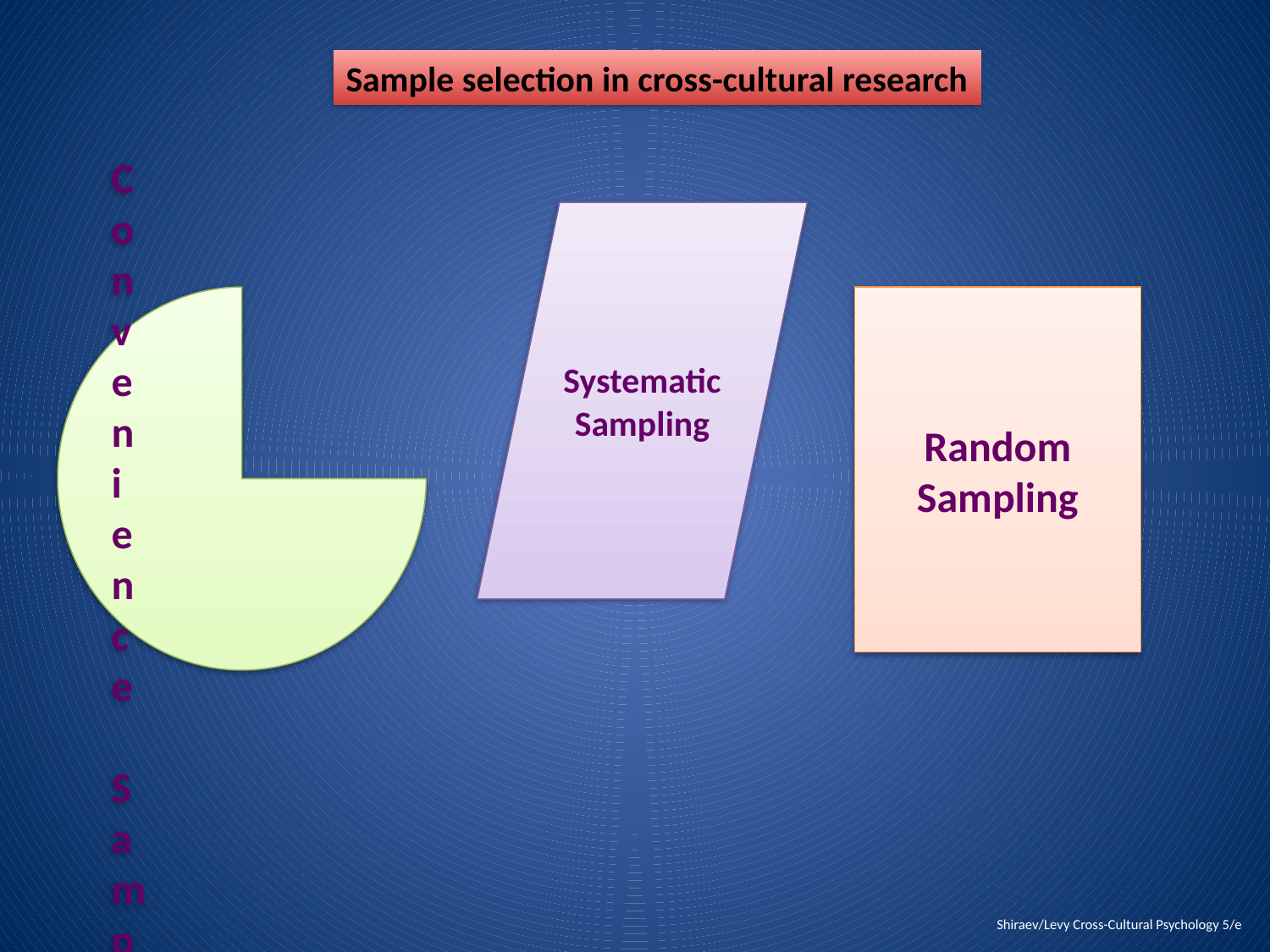

Sample selection in cross-cultural research
Systematic
Sampling

Convenience Sampling
Random Sampling
Shiraev/Levy Cross-Cultural Psychology 5/e